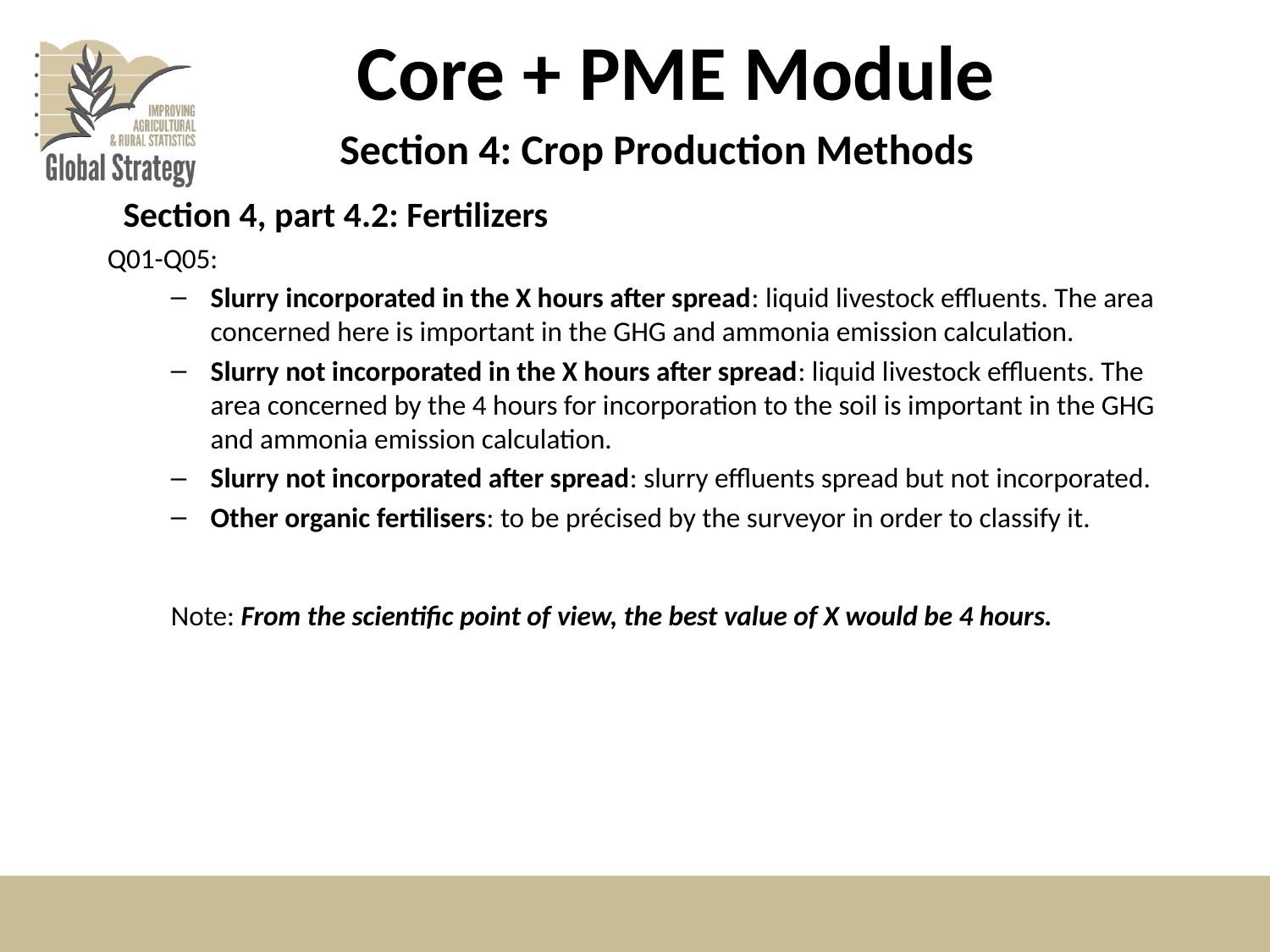

# Core + PME Module
Section 4: Crop Production Methods

Section 4, part 4.2: Fertilizers
Q01-Q05:
Slurry incorporated in the X hours after spread: liquid livestock effluents. The area concerned here is important in the GHG and ammonia emission calculation.
Slurry not incorporated in the X hours after spread: liquid livestock effluents. The area concerned by the 4 hours for incorporation to the soil is important in the GHG and ammonia emission calculation.
Slurry not incorporated after spread: slurry effluents spread but not incorporated.
Other organic fertilisers: to be précised by the surveyor in order to classify it.

Note: From the scientific point of view, the best value of X would be 4 hours.